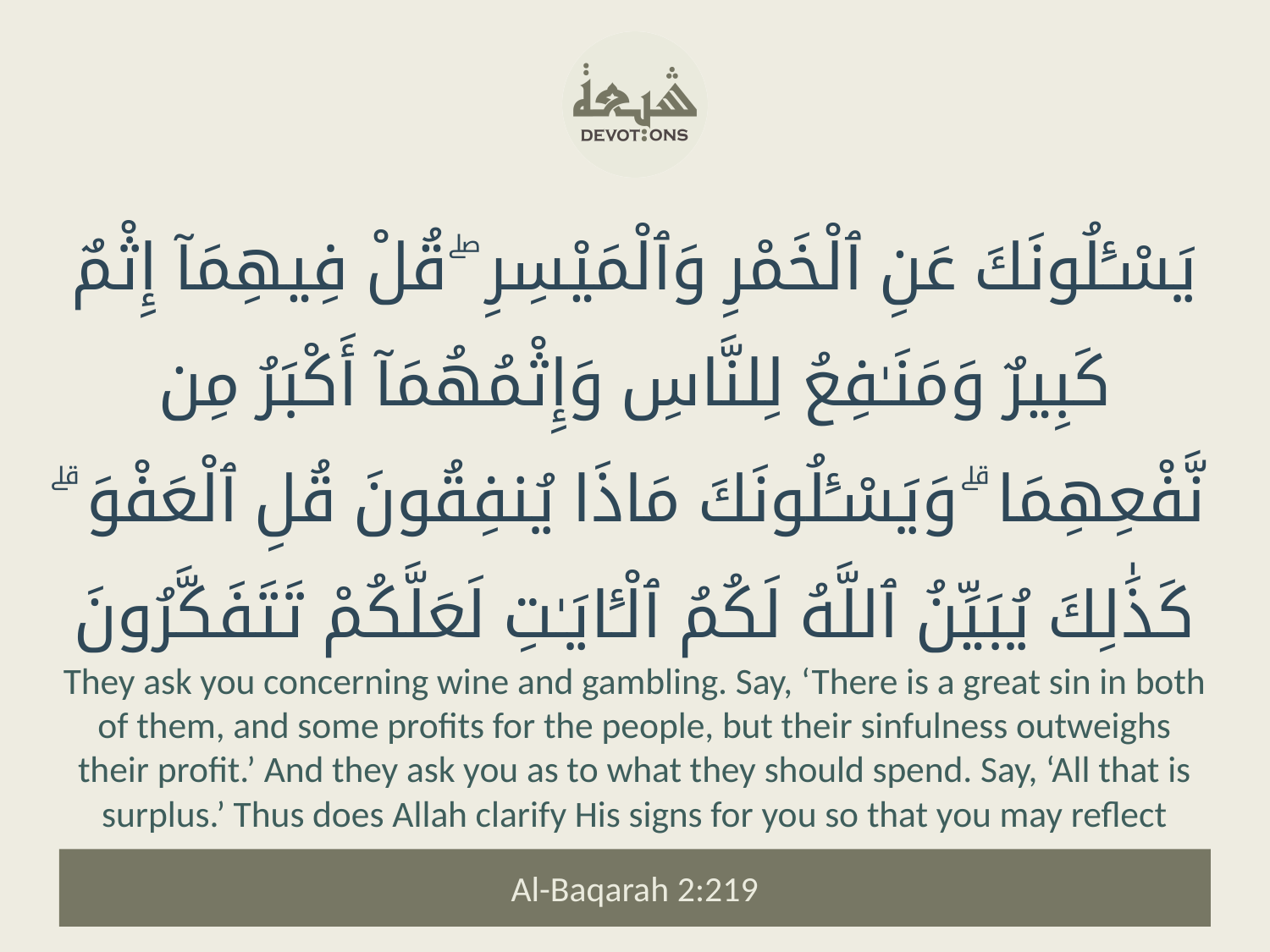

يَسْـَٔلُونَكَ عَنِ ٱلْخَمْرِ وَٱلْمَيْسِرِ ۖ قُلْ فِيهِمَآ إِثْمٌ كَبِيرٌ وَمَنَـٰفِعُ لِلنَّاسِ وَإِثْمُهُمَآ أَكْبَرُ مِن نَّفْعِهِمَا ۗ وَيَسْـَٔلُونَكَ مَاذَا يُنفِقُونَ قُلِ ٱلْعَفْوَ ۗ كَذَٰلِكَ يُبَيِّنُ ٱللَّهُ لَكُمُ ٱلْـَٔايَـٰتِ لَعَلَّكُمْ تَتَفَكَّرُونَ
They ask you concerning wine and gambling. Say, ‘There is a great sin in both of them, and some profits for the people, but their sinfulness outweighs their profit.’ And they ask you as to what they should spend. Say, ‘All that is surplus.’ Thus does Allah clarify His signs for you so that you may reflect
Al-Baqarah 2:219